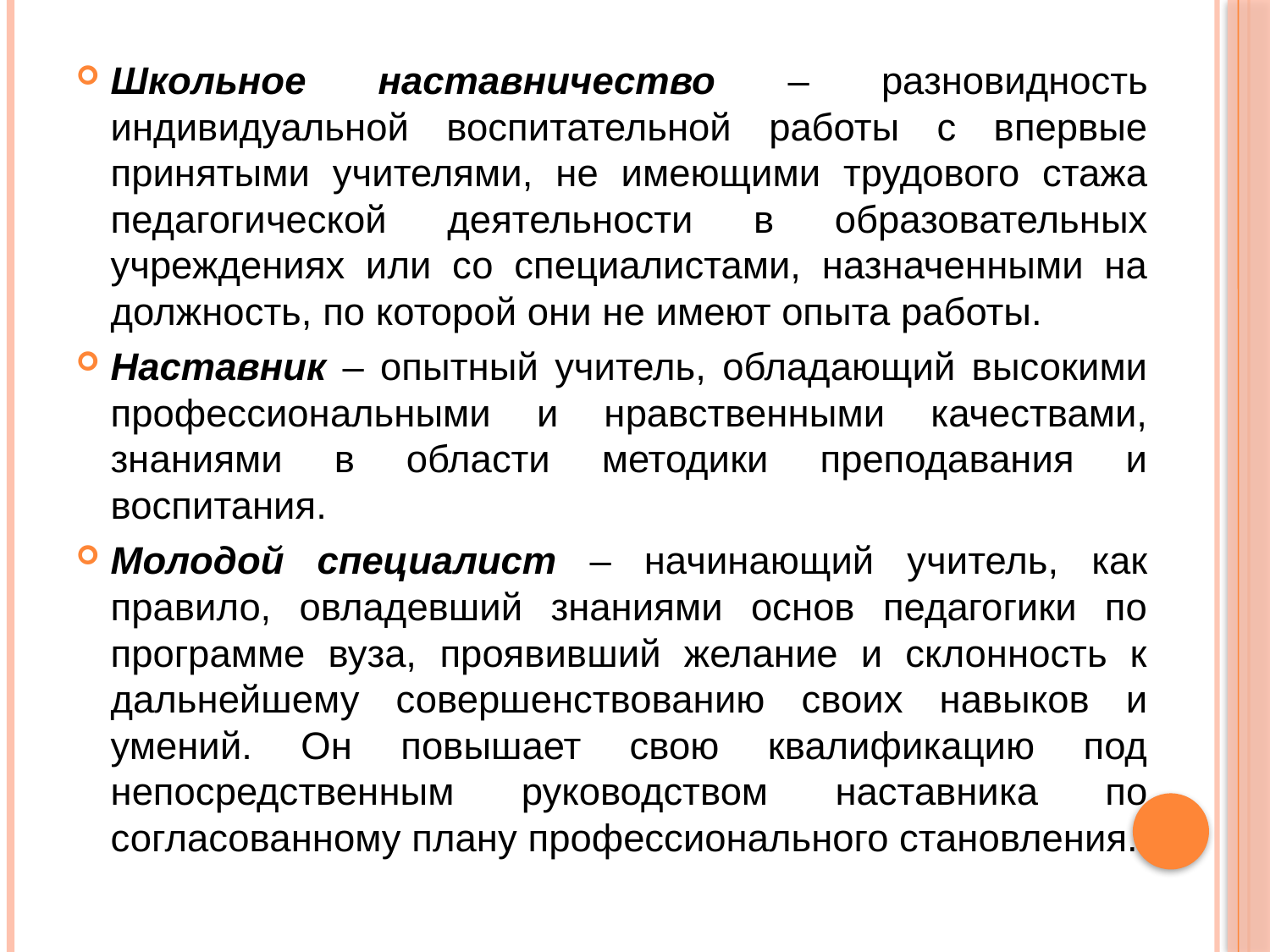

Школьное наставничество – разновидность индивидуальной воспитательной работы с впервые принятыми учителями, не имеющими трудового стажа педагогической деятельности в образовательных учреждениях или со специалистами, назначенными на должность, по которой они не имеют опыта работы.
Наставник – опытный учитель, обладающий высокими профессиональными и нравственными качествами, знаниями в области методики преподавания и воспитания.
Молодой специалист – начинающий учитель, как правило, овладевший знаниями основ педагогики по программе вуза, проявивший желание и склонность к дальнейшему совершенствованию своих навыков и умений. Он повышает свою квалификацию под непосредственным руководством наставника по согласованному плану профессионального становления.